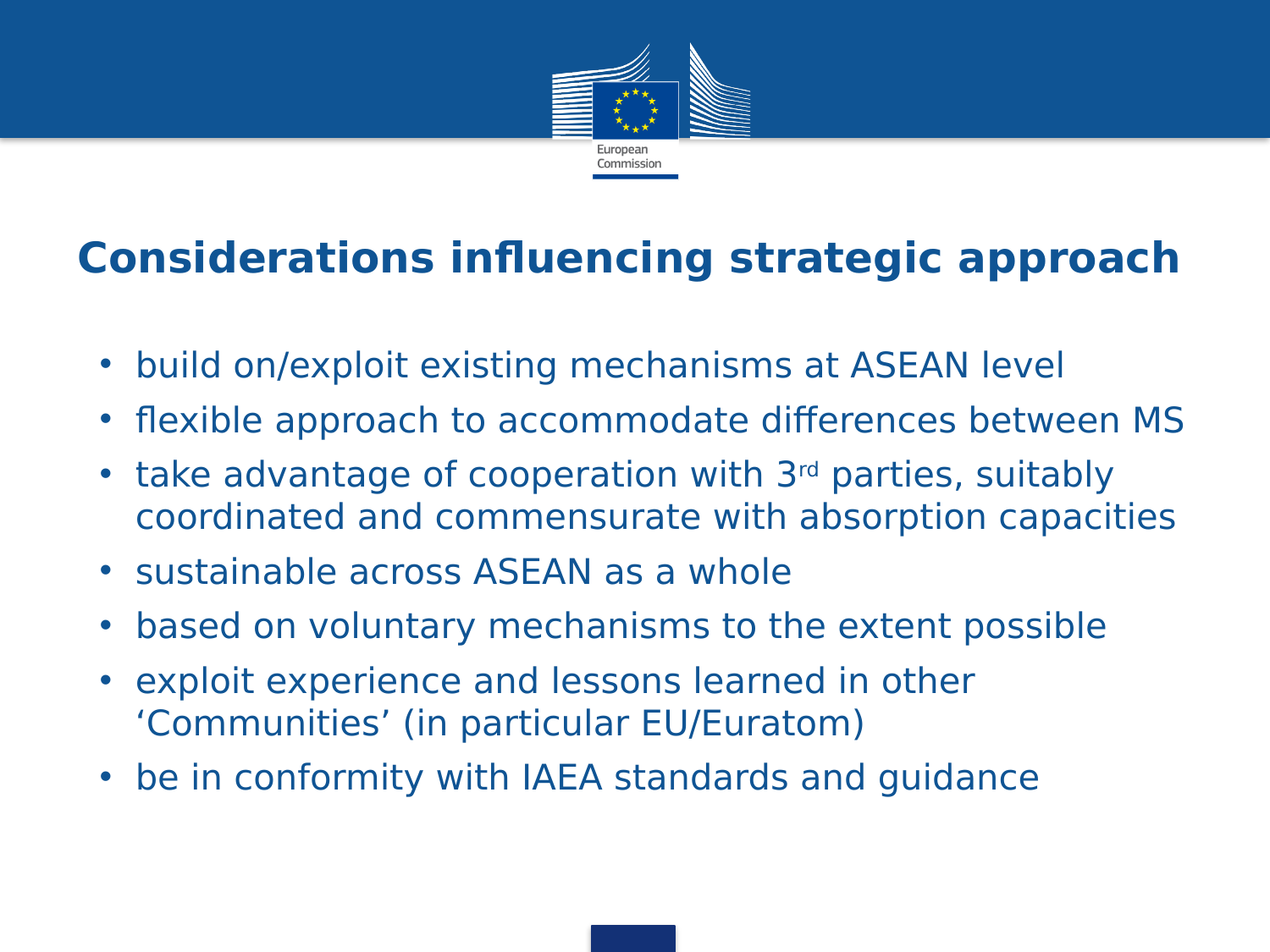

# Considerations influencing strategic approach
build on/exploit existing mechanisms at ASEAN level
flexible approach to accommodate differences between MS
take advantage of cooperation with 3rd parties, suitably coordinated and commensurate with absorption capacities
sustainable across ASEAN as a whole
based on voluntary mechanisms to the extent possible
exploit experience and lessons learned in other ‘Communities’ (in particular EU/Euratom)
be in conformity with IAEA standards and guidance